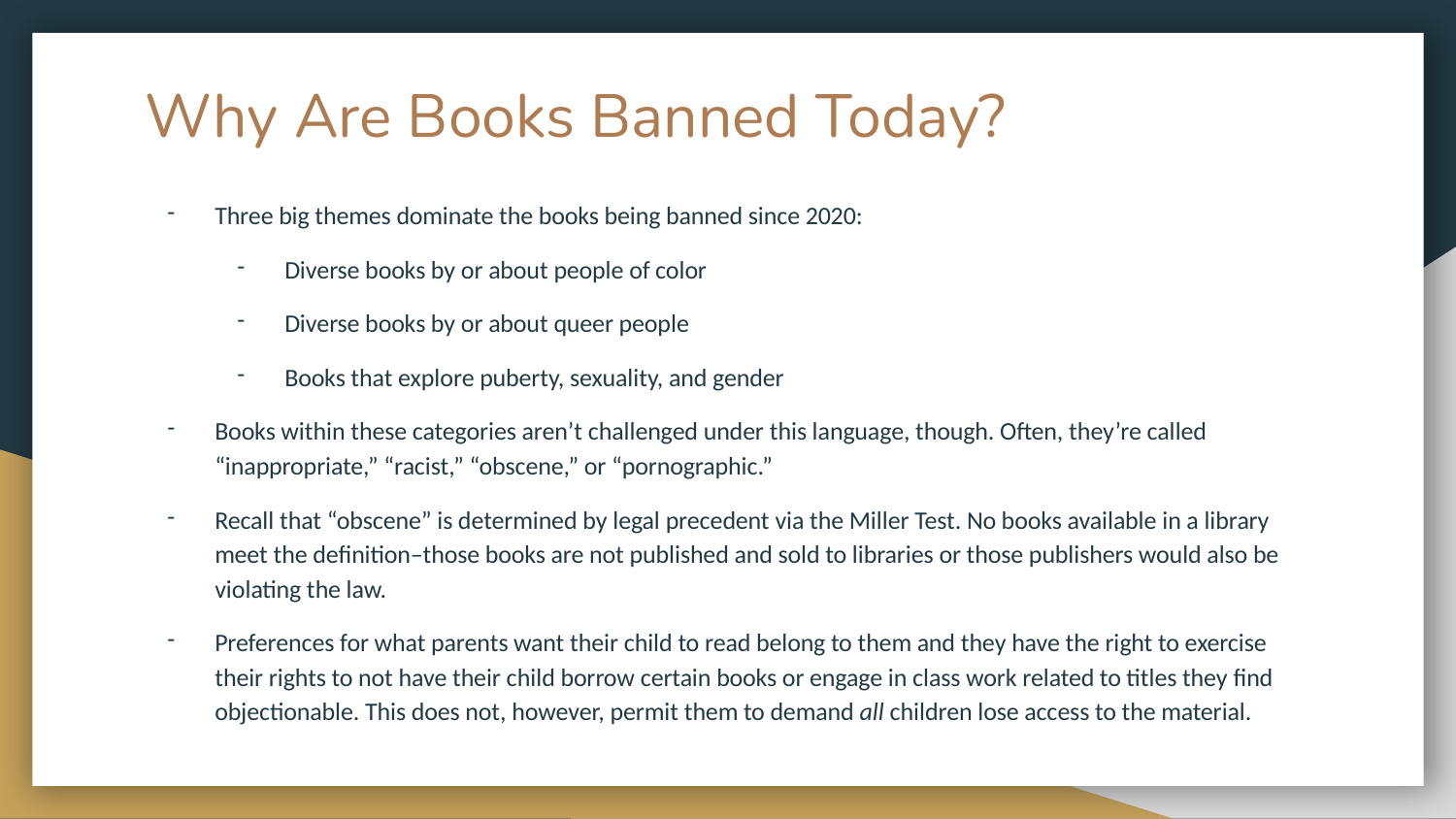

# Why Are Books Banned Today?
Three big themes dominate the books being banned since 2020:
Diverse books by or about people of color
Diverse books by or about queer people
Books that explore puberty, sexuality, and gender
Books within these categories aren’t challenged under this language, though. Often, they’re called “inappropriate,” “racist,” “obscene,” or “pornographic.”
Recall that “obscene” is determined by legal precedent via the Miller Test. No books available in a library meet the definition–those books are not published and sold to libraries or those publishers would also be violating the law.
Preferences for what parents want their child to read belong to them and they have the right to exercise their rights to not have their child borrow certain books or engage in class work related to titles they find objectionable. This does not, however, permit them to demand all children lose access to the material.